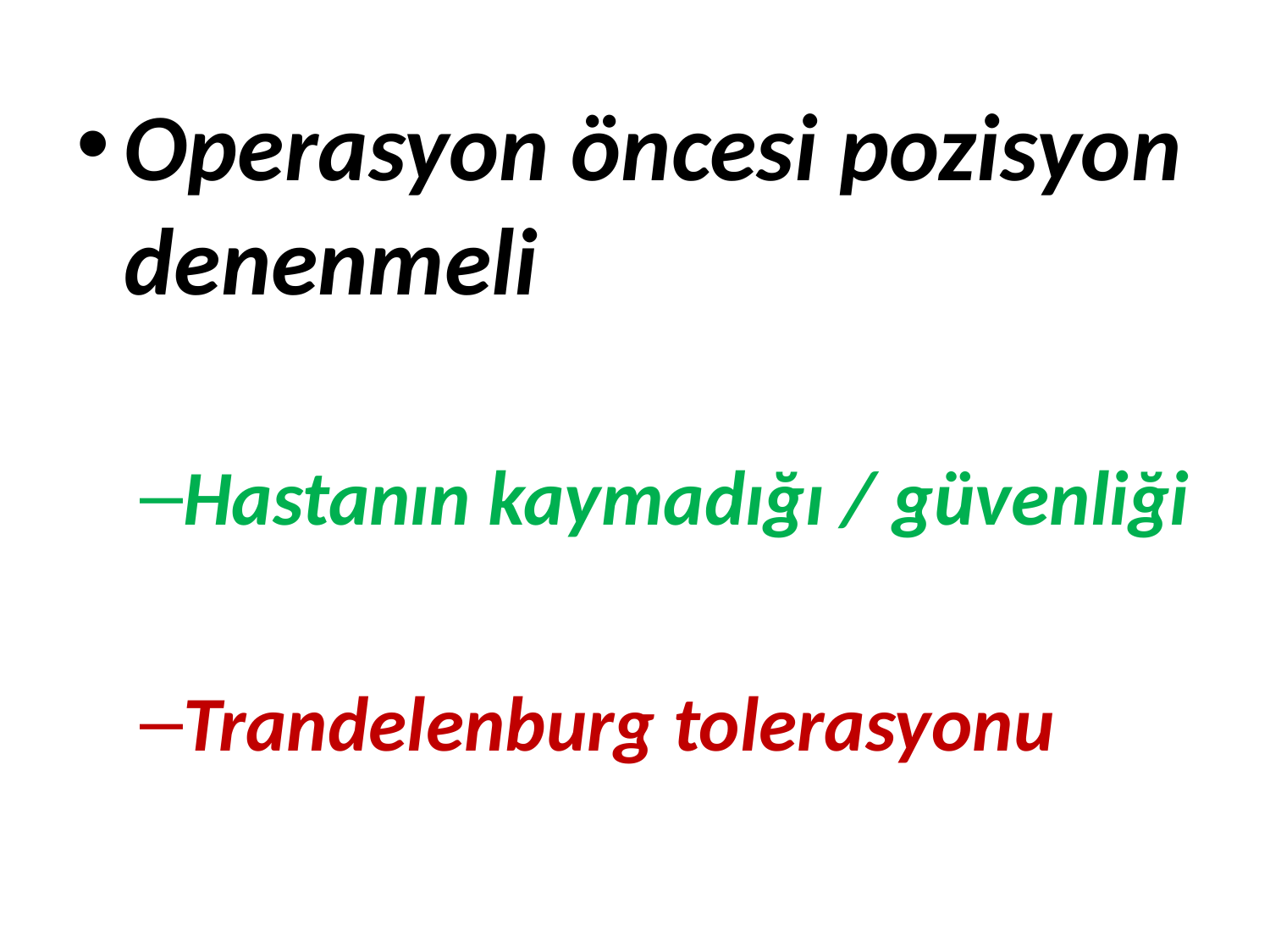

Operasyon öncesi pozisyon denenmeli

Hastanın kaymadığı / güvenliği

Trandelenburg tolerasyonu